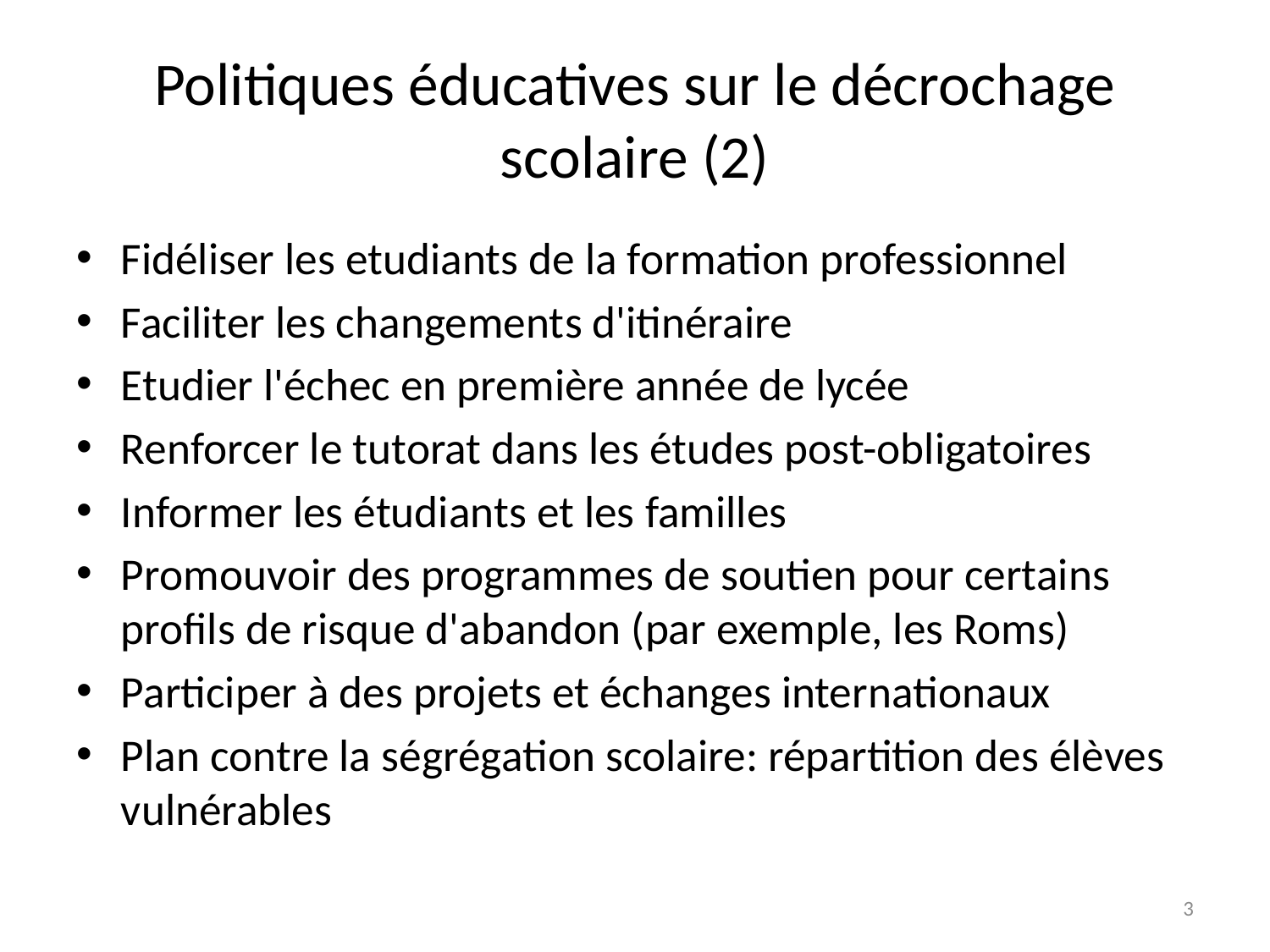

# Politiques éducatives sur le décrochage scolaire (2)
Fidéliser les etudiants de la formation professionnel
Faciliter les changements d'itinéraire
Etudier l'échec en première année de lycée
Renforcer le tutorat dans les études post-obligatoires
Informer les étudiants et les familles
Promouvoir des programmes de soutien pour certains profils de risque d'abandon (par exemple, les Roms)
Participer à des projets et échanges internationaux
Plan contre la ségrégation scolaire: répartition des élèves vulnérables

3